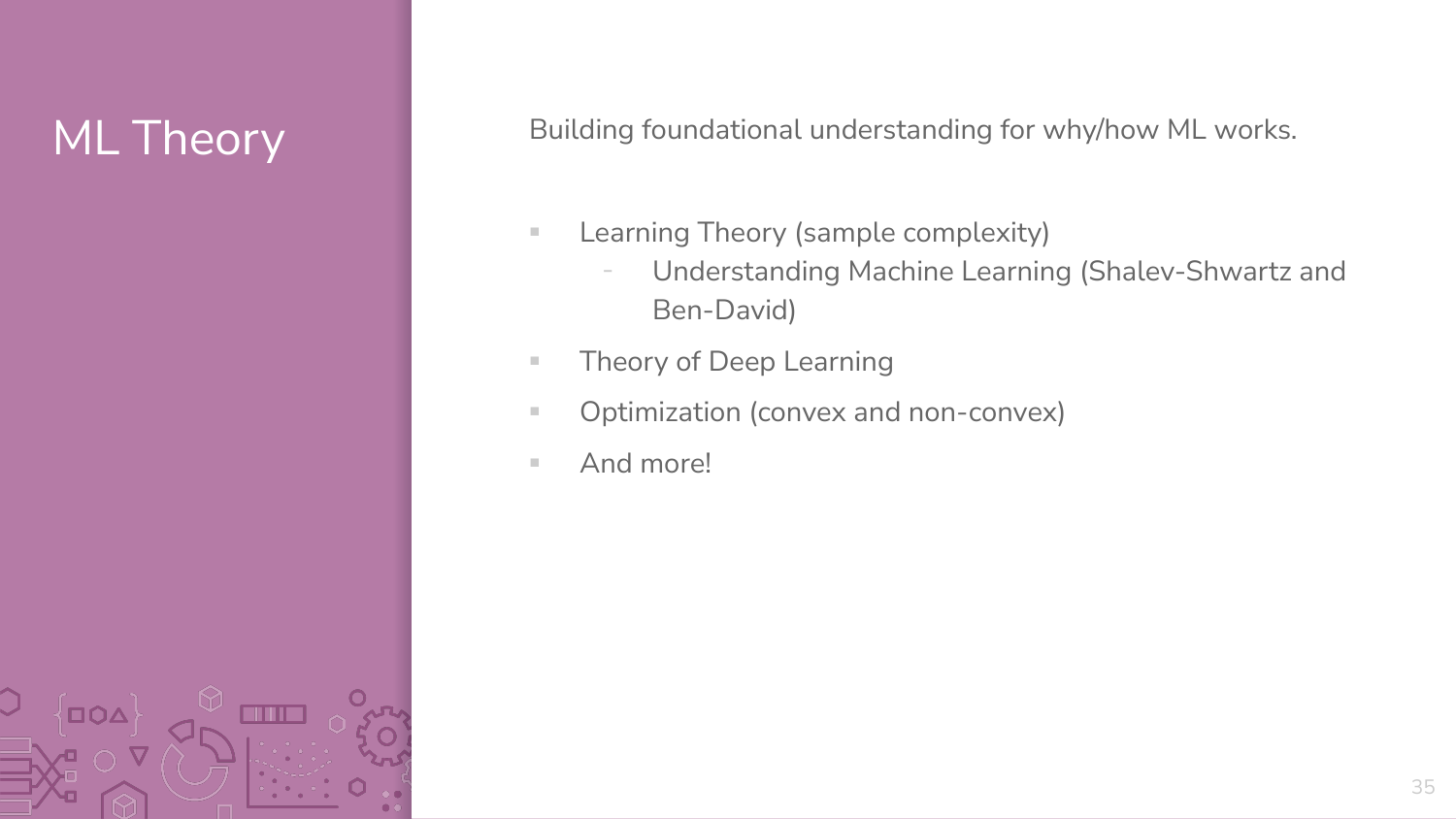

# ML Theory
Building foundational understanding for why/how ML works.

Learning Theory (sample complexity)
Understanding Machine Learning (Shalev-Shwartz and Ben-David)
Theory of Deep Learning
Optimization (convex and non-convex)
And more!

35